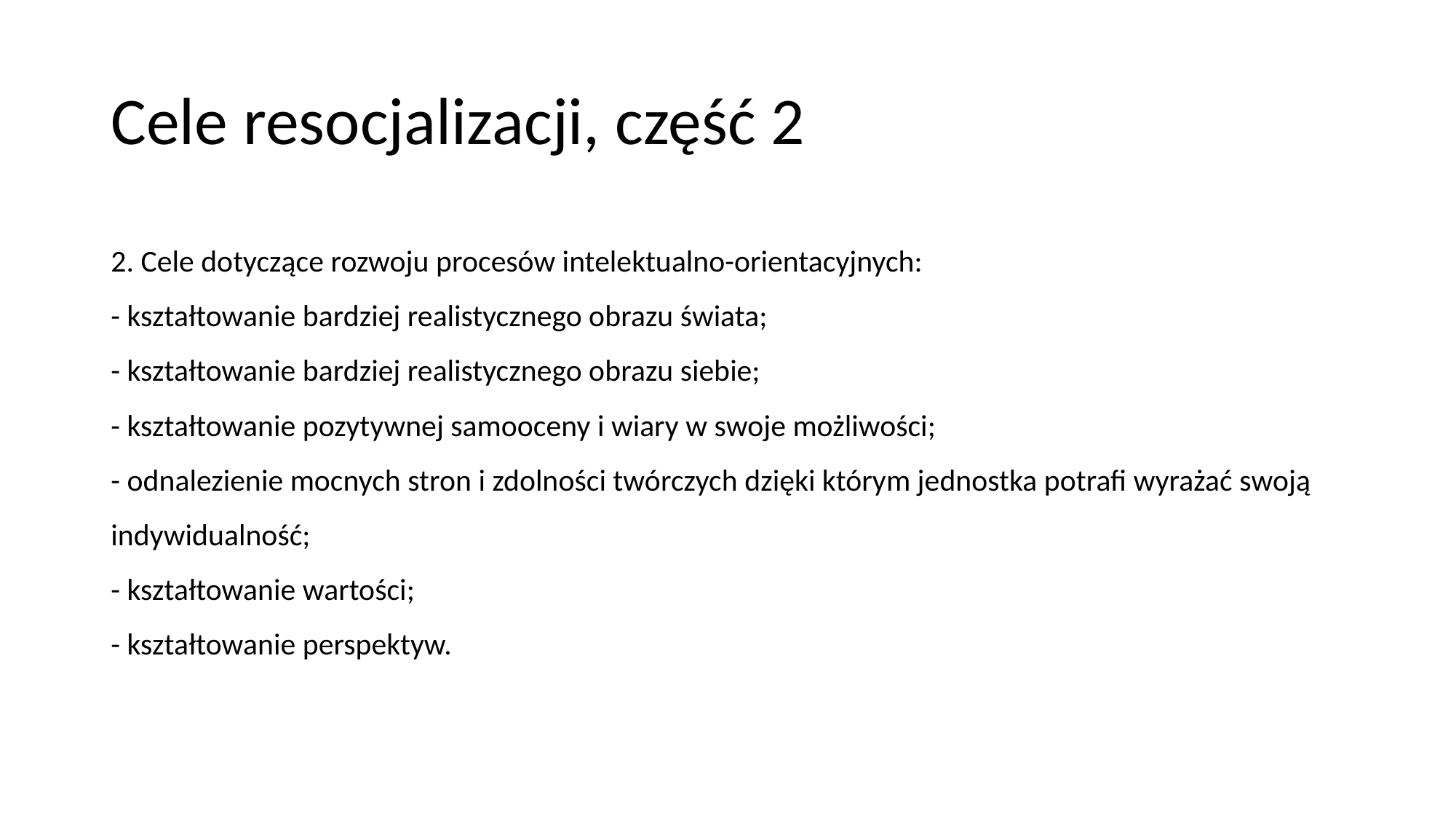

# Cele resocjalizacji, część 2
2. Cele dotyczące rozwoju procesów intelektualno-orientacyjnych:
- kształtowanie bardziej realistycznego obrazu świata;
- kształtowanie bardziej realistycznego obrazu siebie;
- kształtowanie pozytywnej samooceny i wiary w swoje możliwości;
- odnalezienie mocnych stron i zdolności twórczych dzięki którym jednostka potrafi wyrażać swoją indywidualność;
- kształtowanie wartości;
- kształtowanie perspektyw.